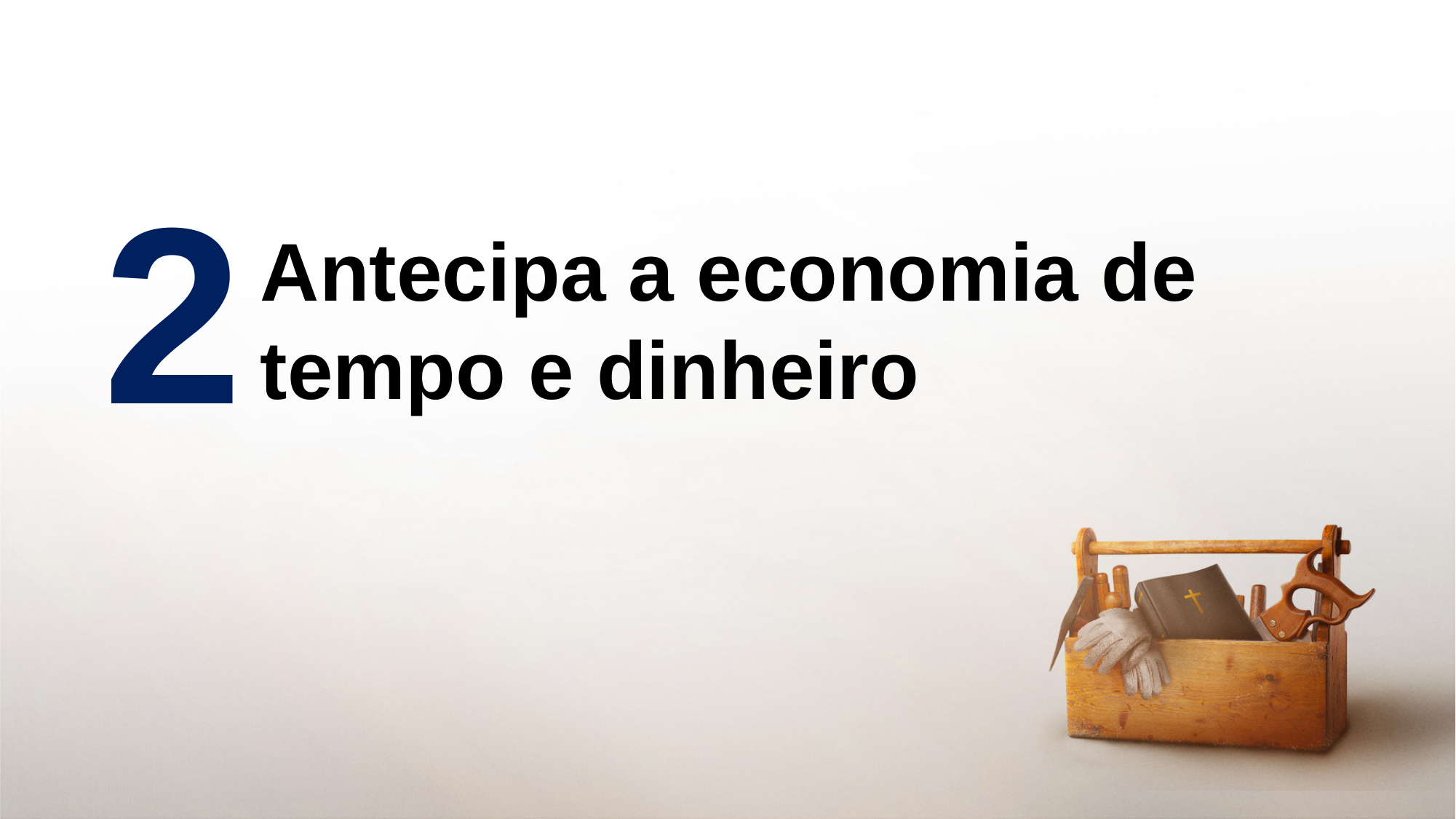

2
Antecipa a economia de tempo e dinheiro